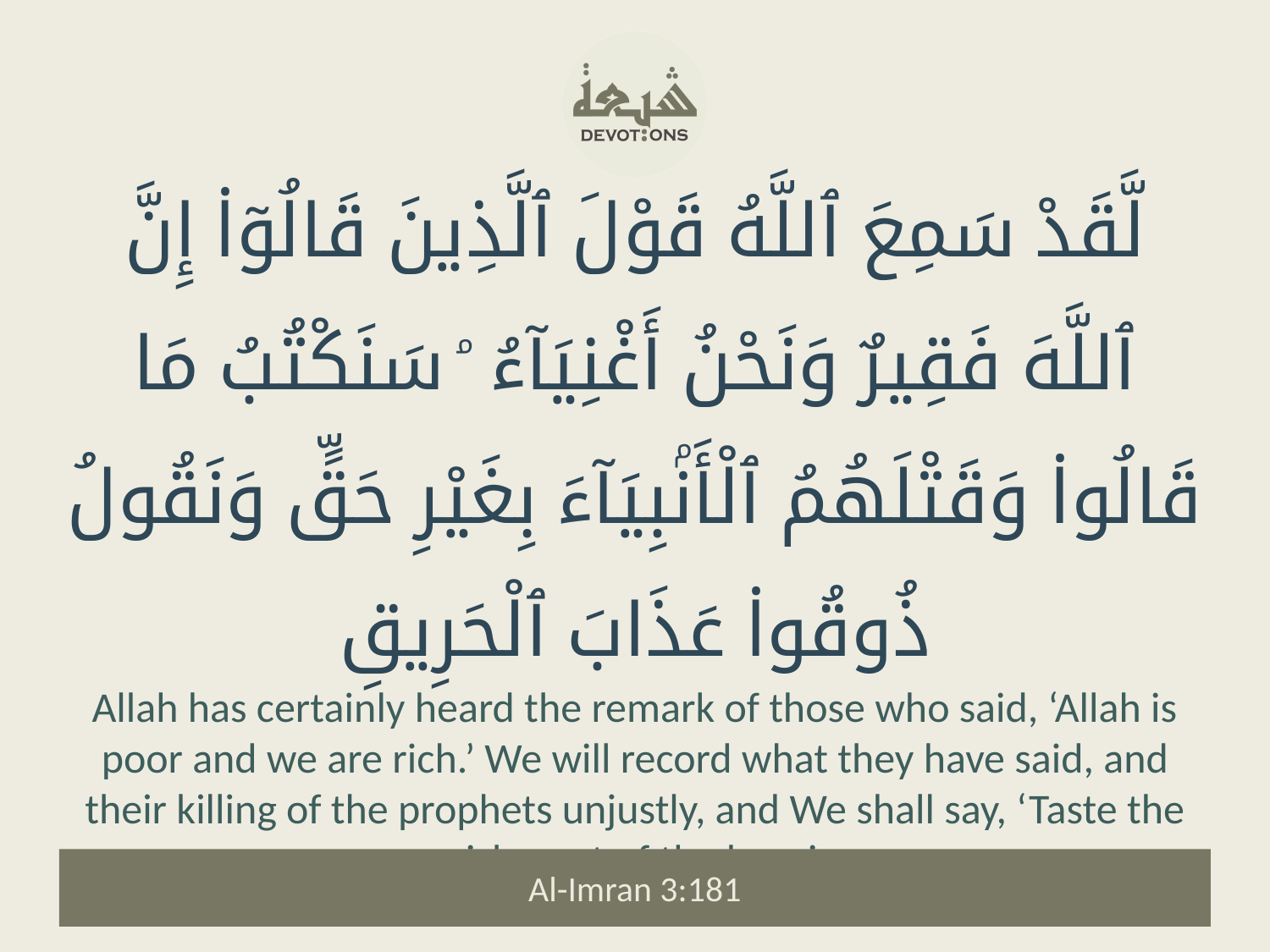

لَّقَدْ سَمِعَ ٱللَّهُ قَوْلَ ٱلَّذِينَ قَالُوٓا۟ إِنَّ ٱللَّهَ فَقِيرٌ وَنَحْنُ أَغْنِيَآءُ ۘ سَنَكْتُبُ مَا قَالُوا۟ وَقَتْلَهُمُ ٱلْأَنۢبِيَآءَ بِغَيْرِ حَقٍّ وَنَقُولُ ذُوقُوا۟ عَذَابَ ٱلْحَرِيقِ
Allah has certainly heard the remark of those who said, ‘Allah is poor and we are rich.’ We will record what they have said, and their killing of the prophets unjustly, and We shall say, ‘Taste the punishment of the burning.
Al-Imran 3:181